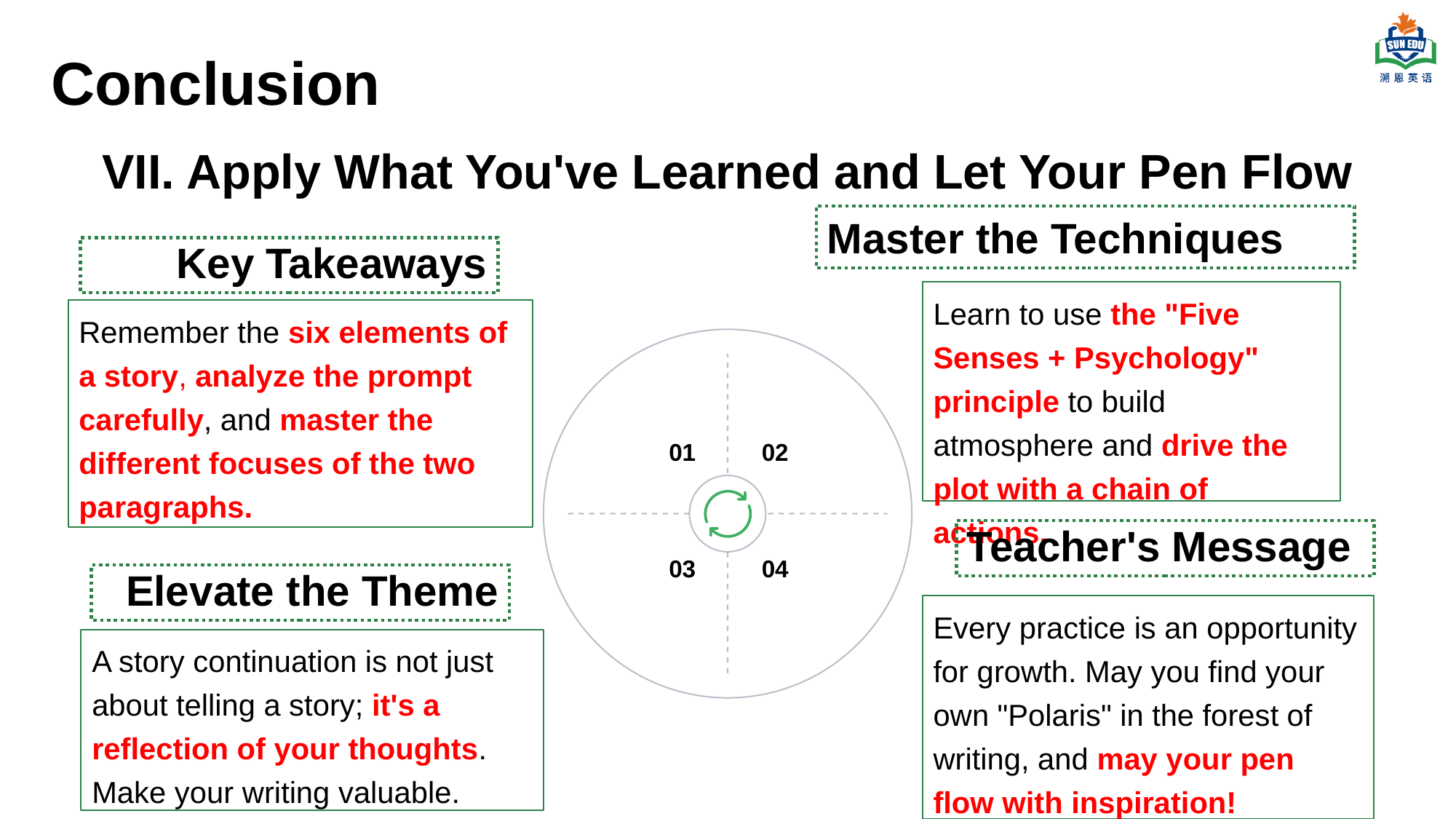

# Conclusion
VII. Apply What You've Learned and Let Your Pen Flow
Master the Techniques
Learn to use the "Five Senses + Psychology" principle to build atmosphere and drive the plot with a chain of actions.
02
Key Takeaways
Remember the six elements of a story, analyze the prompt carefully, and master the different focuses of the two paragraphs.
01

Teacher's Message
04
Every practice is an opportunity for growth. May you find your own "Polaris" in the forest of writing, and may your pen flow with inspiration!
03
Elevate the Theme
A story continuation is not just about telling a story; it's a reflection of your thoughts. Make your writing valuable.